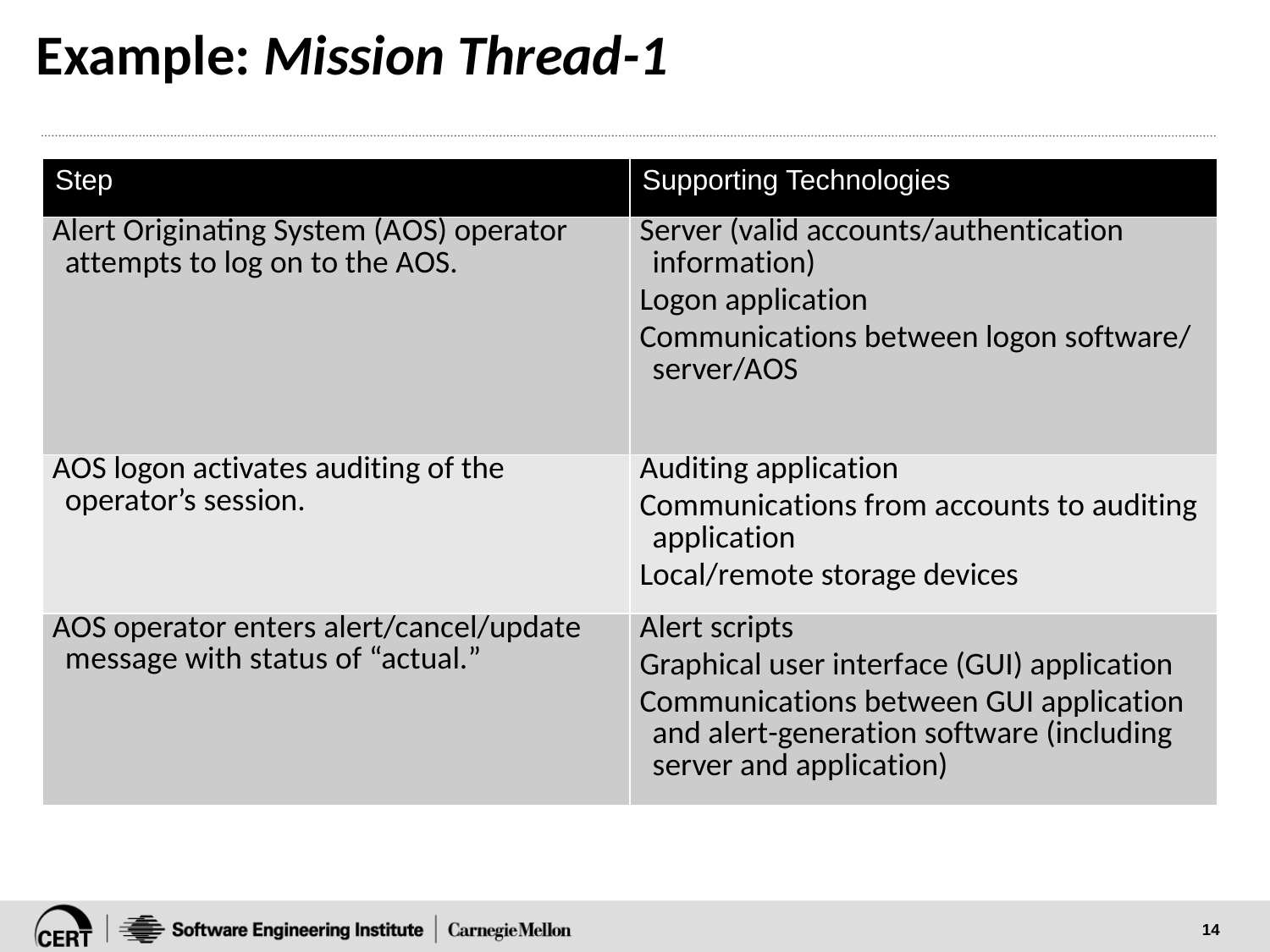

# Example: Mission Thread-1
| Step | Supporting Technologies |
| --- | --- |
| Alert Originating System (AOS) operator attempts to log on to the AOS. | Server (valid accounts/authentication information) Logon application Communications between logon software/ server/AOS |
| AOS logon activates auditing of the operator’s session. | Auditing application Communications from accounts to auditing application Local/remote storage devices |
| AOS operator enters alert/cancel/update message with status of “actual.” | Alert scripts Graphical user interface (GUI) application Communications between GUI application and alert-generation software (including server and application) |